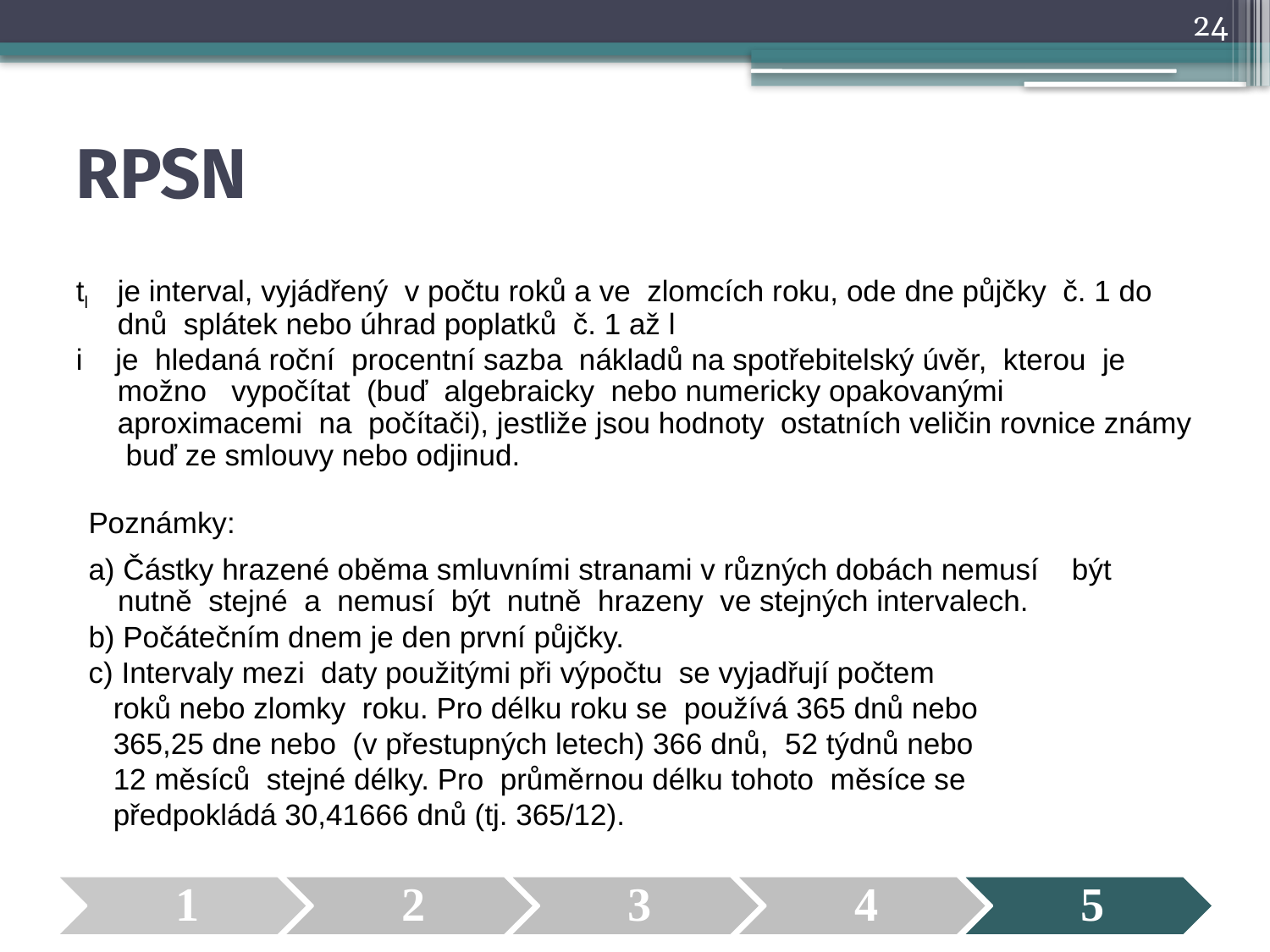

24
# RPSN
tl	je interval, vyjádřený  v počtu roků a ve  zlomcích roku, ode dne půjčky  č. 1 do dnů  splátek nebo úhrad poplatků  č. 1 až l
i    je  hledaná roční  procentní sazba  nákladů na spotřebitelský úvěr,  kterou  je  možno   vypočítat  (buď  algebraicky  nebo numericky opakovanými  aproximacemi  na  počítači), jestliže jsou hodnoty  ostatních veličin rovnice známy  buď ze smlouvy nebo odjinud.

Poznámky:
a) Částky hrazené oběma smluvními stranami v různých dobách nemusí    být  nutně  stejné  a  nemusí  být  nutně  hrazeny  ve stejných intervalech.
b) Počátečním dnem je den první půjčky.
c) Intervaly mezi  daty použitými při výpočtu  se vyjadřují počtem
   roků nebo zlomky  roku. Pro délku roku se  používá 365 dnů nebo
   365,25 dne nebo  (v přestupných letech) 366 dnů,  52 týdnů nebo
   12 měsíců  stejné délky. Pro  průměrnou délku tohoto  měsíce se
   předpokládá 30,41666 dnů (tj. 365/12).

1
2
3
4
5